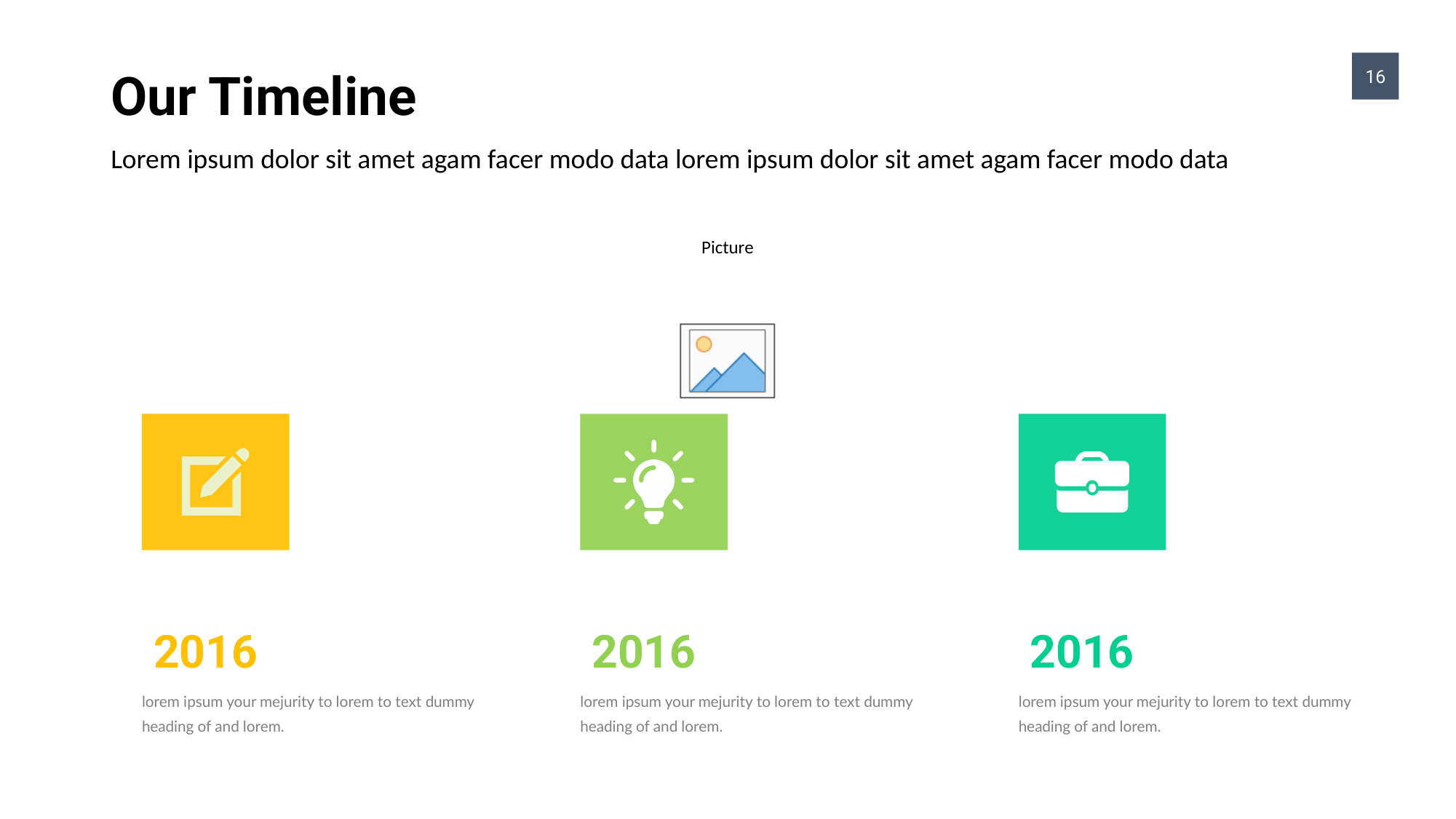

Our Timeline
16
Lorem ipsum dolor sit amet agam facer modo data lorem ipsum dolor sit amet agam facer modo data

2016
lorem ipsum your mejurity to lorem to text dummy
heading of and lorem.
2016
lorem ipsum your mejurity to lorem to text dummy
heading of and lorem.
2016
lorem ipsum your mejurity to lorem to text dummy
heading of and lorem.